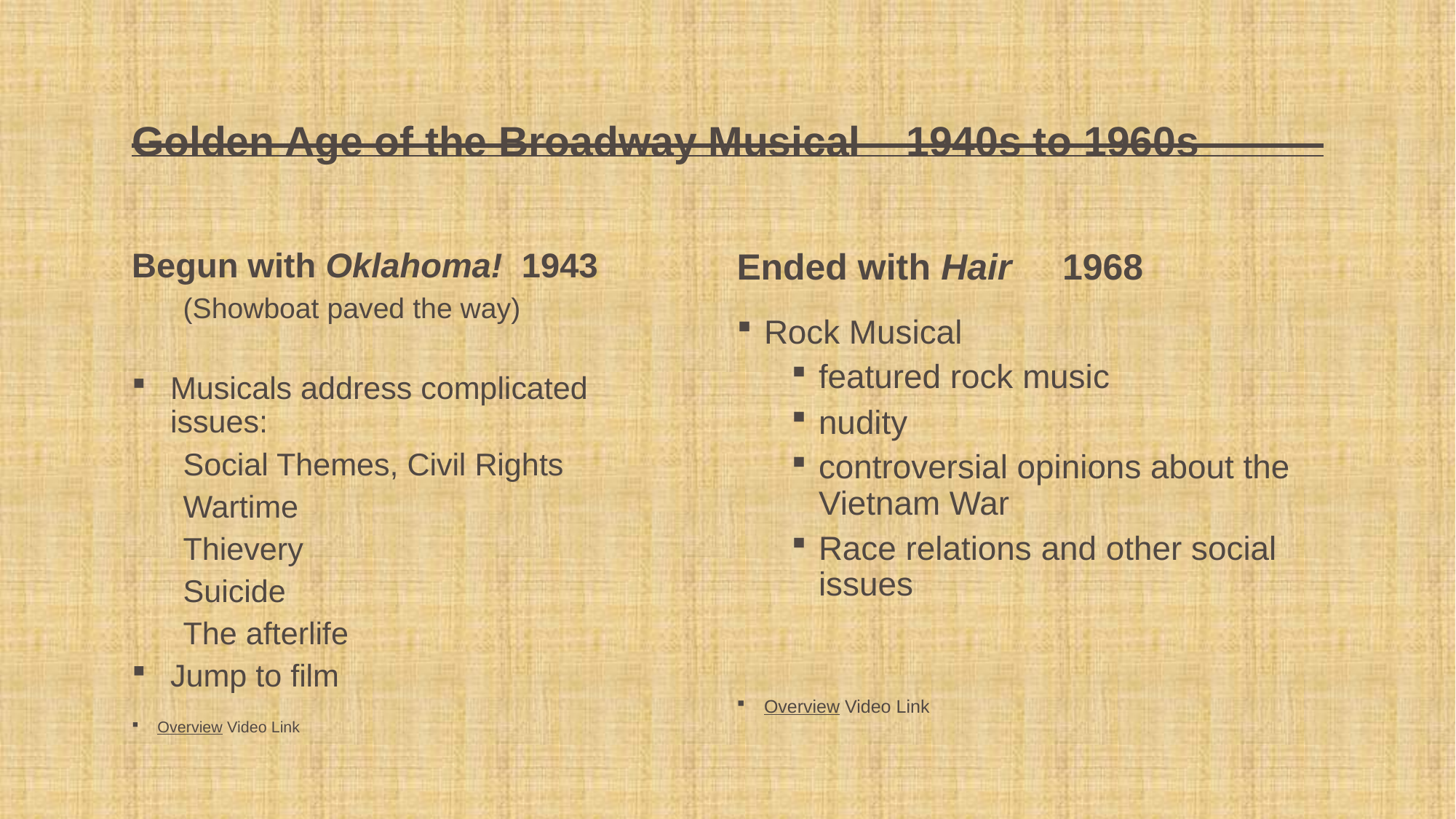

# Golden Age of the Broadway Musical    1940s to 1960s
Begun with Oklahoma!  1943
(Showboat paved the way)

Musicals address complicated issues:
	Social Themes, Civil Rights
	Wartime
	Thievery
	Suicide
	The afterlife
Jump to film
Overview Video Link
Ended with Hair     1968
Rock Musical
featured rock music
nudity
controversial opinions about the Vietnam War
Race relations and other social issues

Overview Video Link